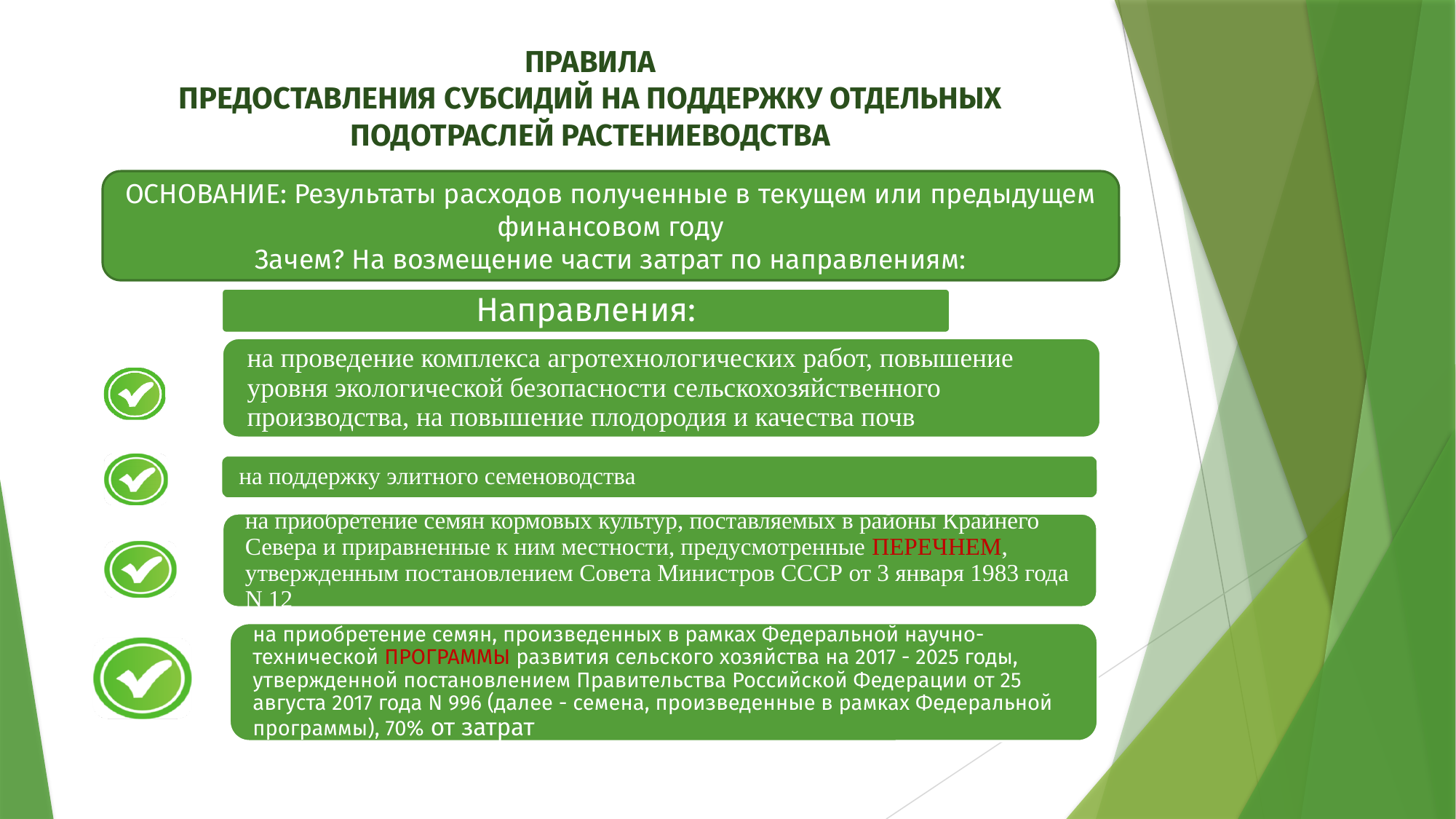

# ПРАВИЛА ПРЕДОСТАВЛЕНИЯ СУБСИДИЙ НА ПОДДЕРЖКУ ОТДЕЛЬНЫХ ПОДОТРАСЛЕЙ РАСТЕНИЕВОДСТВА
ОСНОВАНИЕ: Результаты расходов полученные в текущем или предыдущем финансовом году
Зачем? На возмещение части затрат по направлениям:
Направления:
на проведение комплекса агротехнологических работ, повышение уровня экологической безопасности сельскохозяйственного производства, на повышение плодородия и качества почв
на поддержку элитного семеноводства
на приобретение семян кормовых культур, поставляемых в районы Крайнего Севера и приравненные к ним местности, предусмотренные ПЕРЕЧНЕМ, утвержденным постановлением Совета Министров СССР от 3 января 1983 года N 12
на приобретение семян, произведенных в рамках Федеральной научно-технической программы развития сельского хозяйства на 2017 - 2025 годы, утвержденной постановлением Правительства Российской Федерации от 25 августа 2017 года N 996 (далее - семена, произведенные в рамках Федеральной программы), 70% от затрат